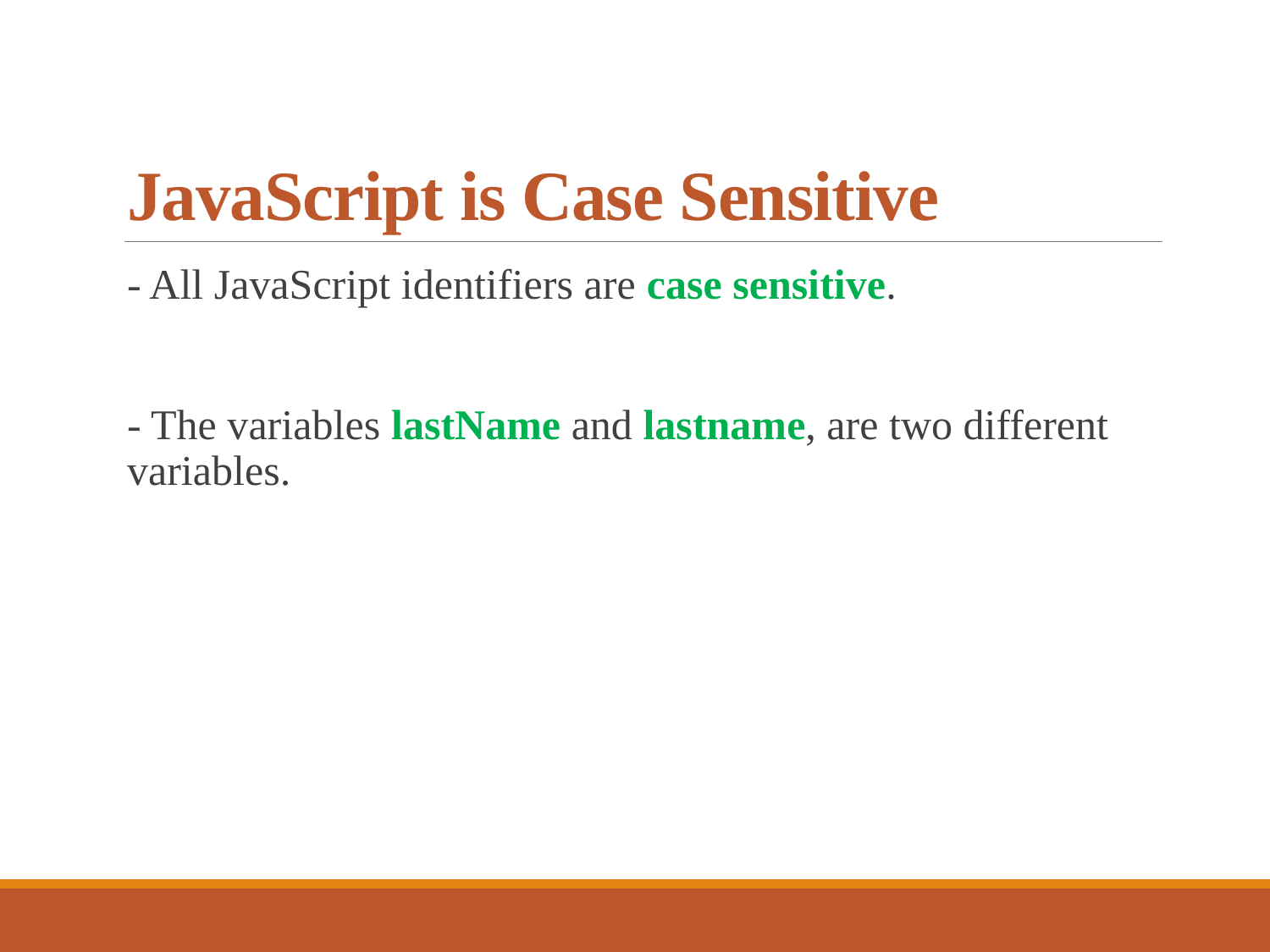

# JavaScript is Case Sensitive
- All JavaScript identifiers are case sensitive.

- The variables lastName and lastname, are two different variables.